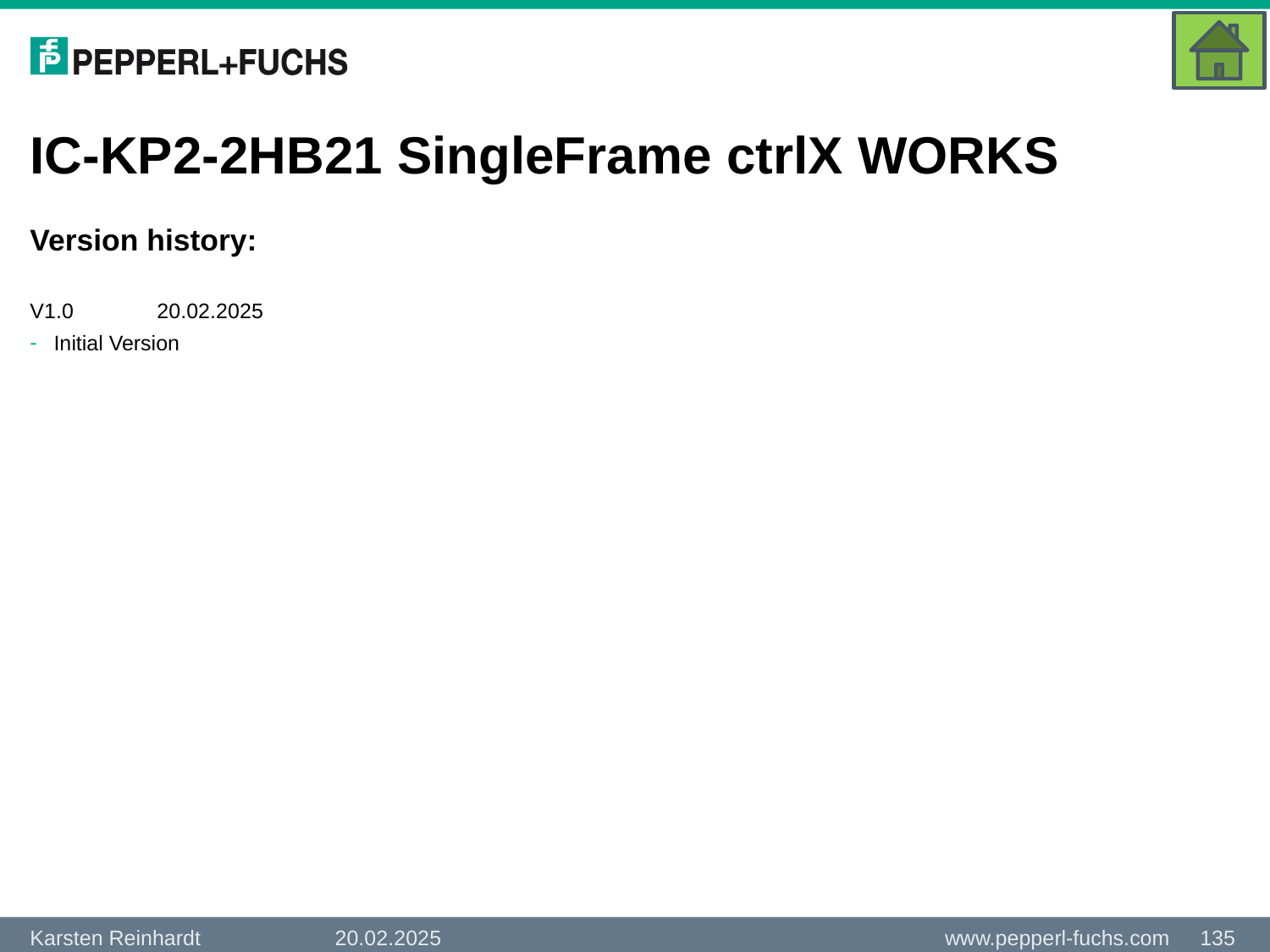

# IC-KP2-2HB21 SingleFrame ctrlX WORKS
Version history:

V1.0	20.02.2025
Initial Version

20.02.2025
135
Karsten Reinhardt